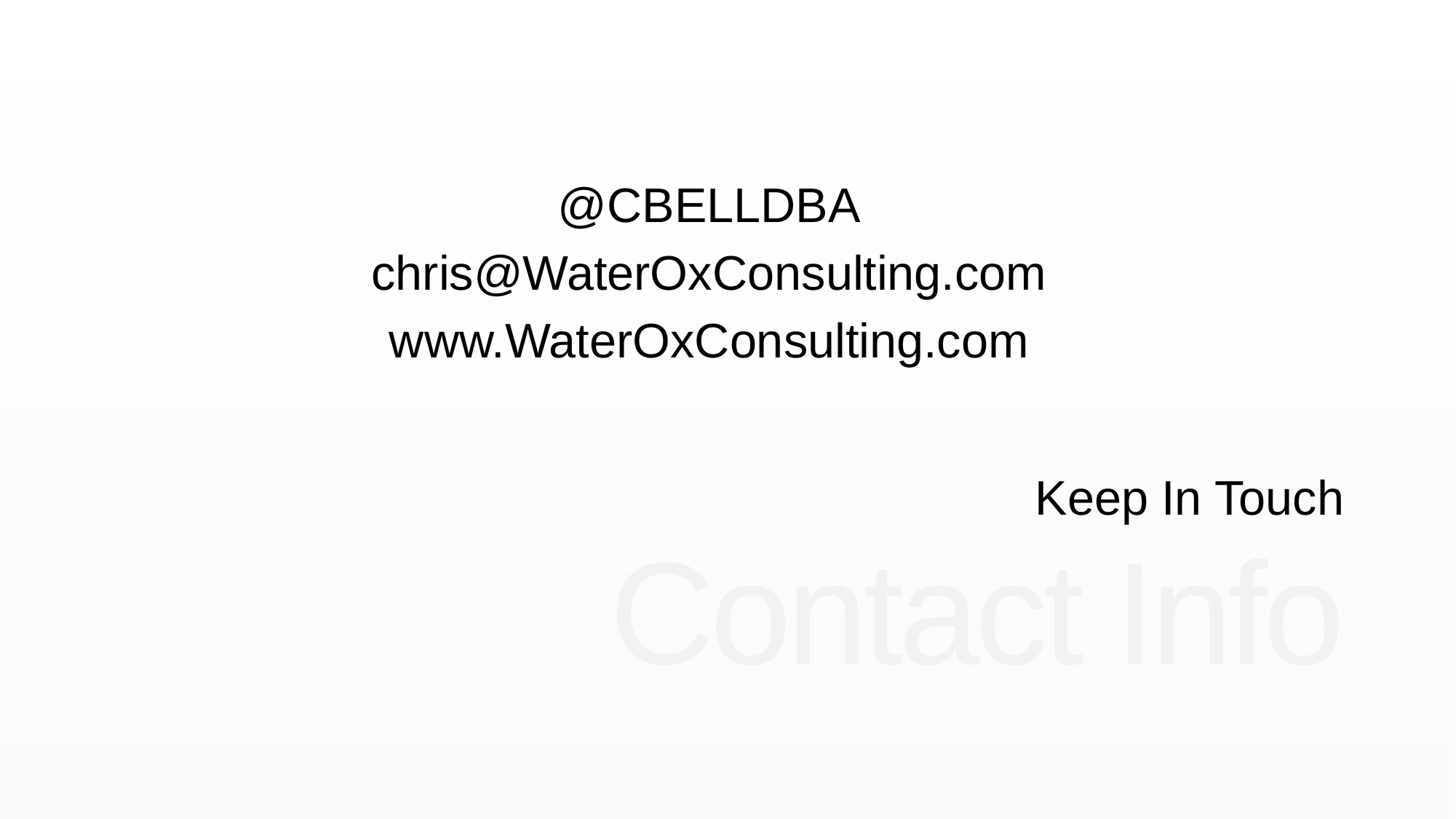

@CBELLDBA
chris@WaterOxConsulting.com
www.WaterOxConsulting.com

Keep In Touch
# Contact Info